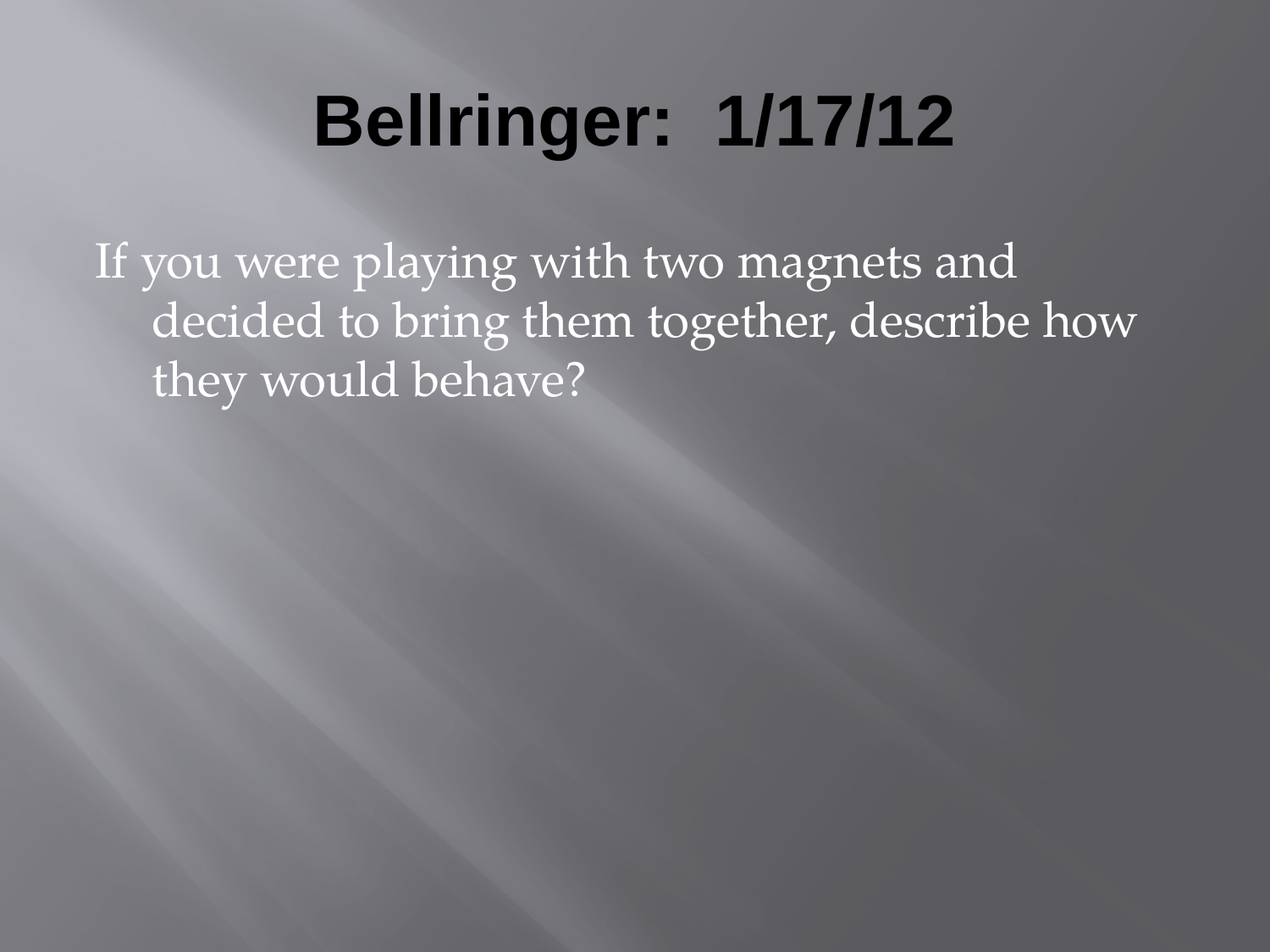

# Bellringer:  1/17/12
If you were playing with two magnets and decided to bring them together, describe how they would behave?